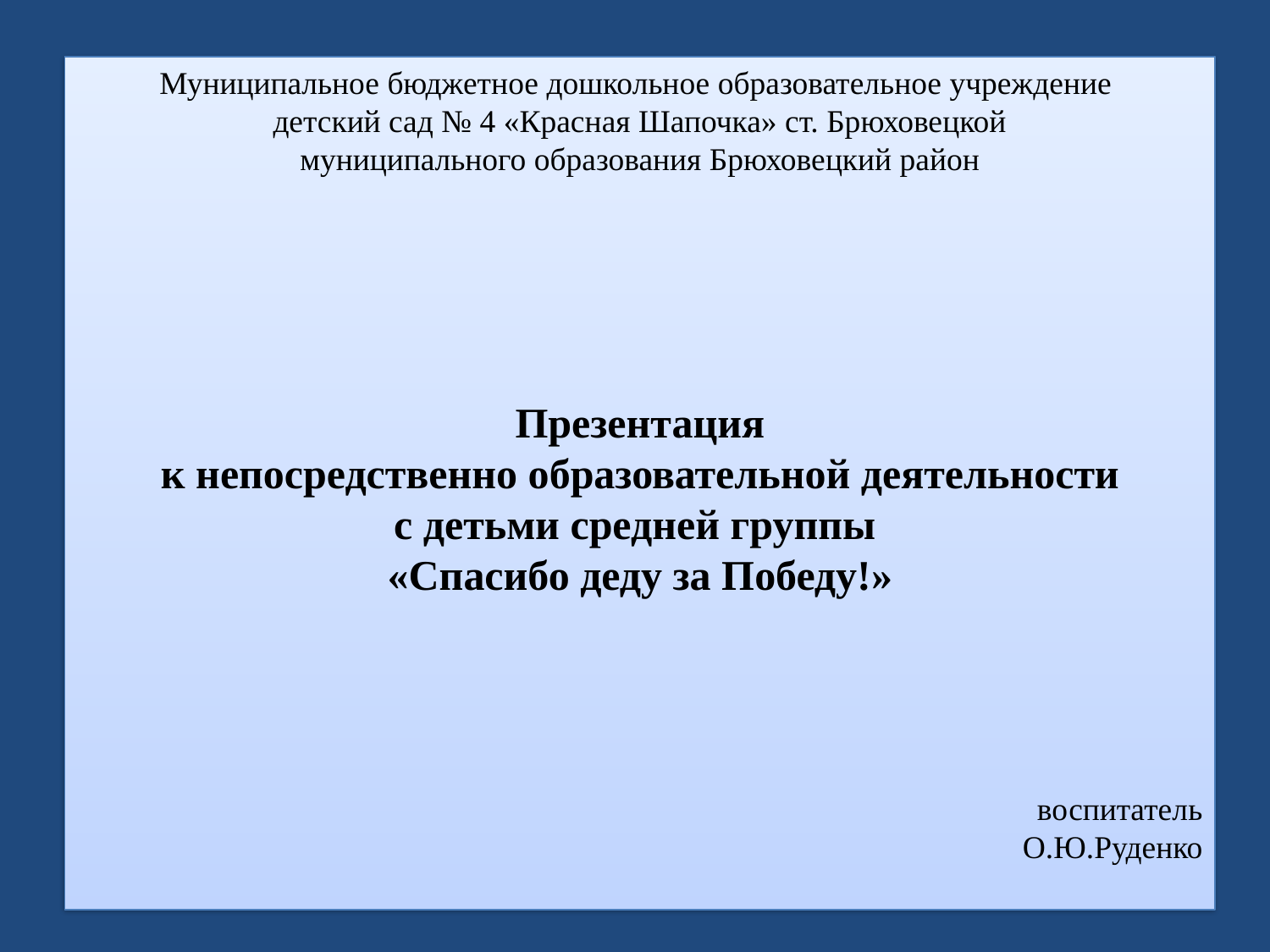

Муниципальное бюджетное дошкольное образовательное учреждение
детский сад № 4 «Красная Шапочка» ст. Брюховецкой
муниципального образования Брюховецкий район

Презентация
 к непосредственно образовательной деятельности
с детьми средней группы
«Спасибо деду за Победу!»

воспитатель
О.Ю.Руденко